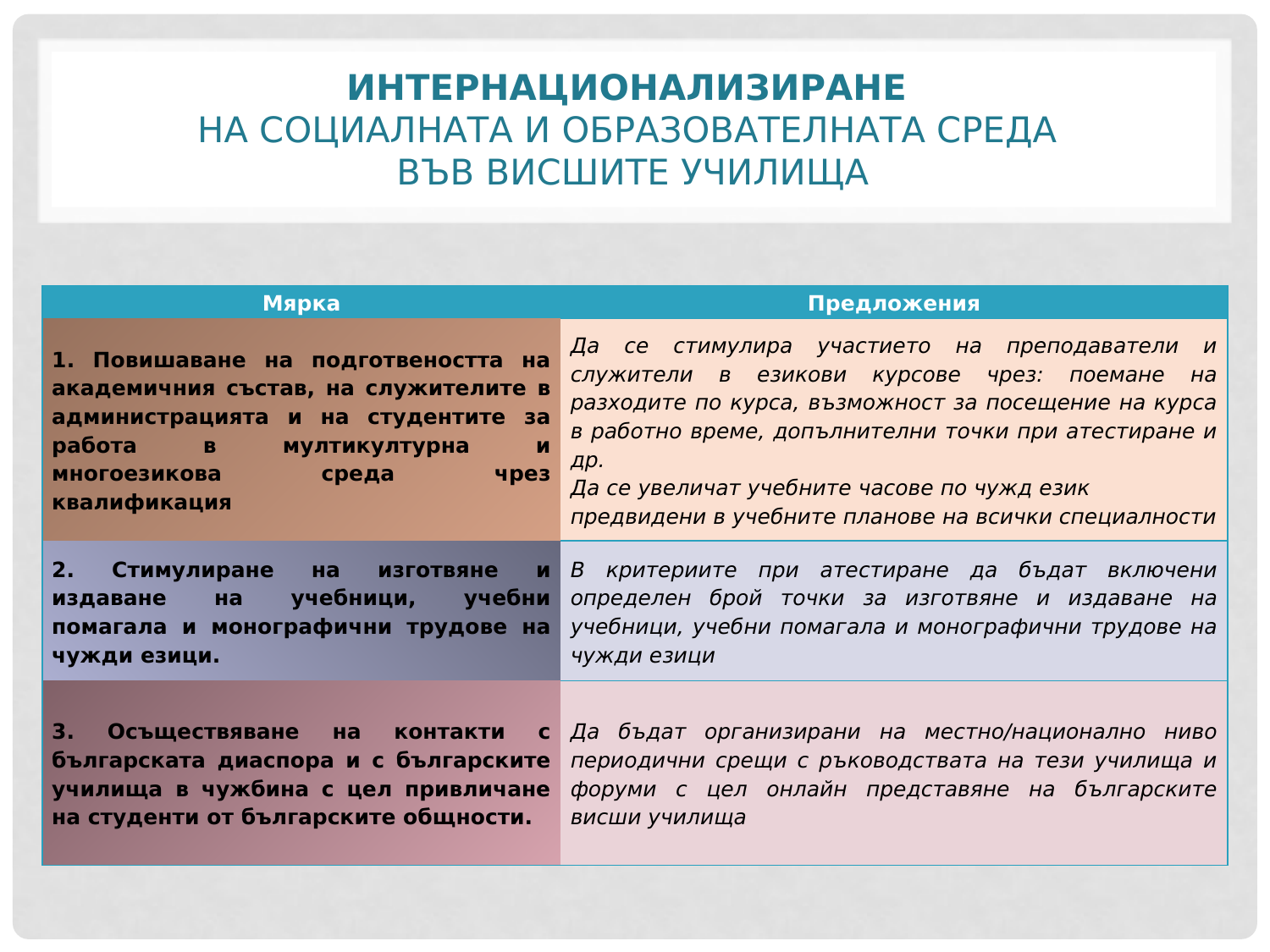

# Интернационализиране на социалната и образователната среда във висшите училища
| Мярка | Предложения |
| --- | --- |
| 1. Повишаване на подготвеността на академичния състав, на служителите в администрацията и на студентите за работа в мултикултурна и многоезикова среда чрез квалификация | Да се стимулира участието на преподаватели и служители в езикови курсове чрез: поемане на разходите по курса, възможност за посещение на курса в работно време, допълнителни точки при атестиране и др. Да се увеличат учебните часове по чужд език предвидени в учебните планове на всички специалности |
| 2. Стимулиране на изготвяне и издаване на учебници, учебни помагала и монографични трудове на чужди езици. | В критериите при атестиране да бъдат включени определен брой точки за изготвяне и издаване на учебници, учебни помагала и монографични трудове на чужди езици |
| 3. Осъществяване на контакти с българската диаспора и с българските училища в чужбина с цел привличане на студенти от българските общности. | Да бъдат организирани на местно/национално ниво периодични срещи с ръководствата на тези училища и форуми с цел онлайн представяне на българските висши училища |